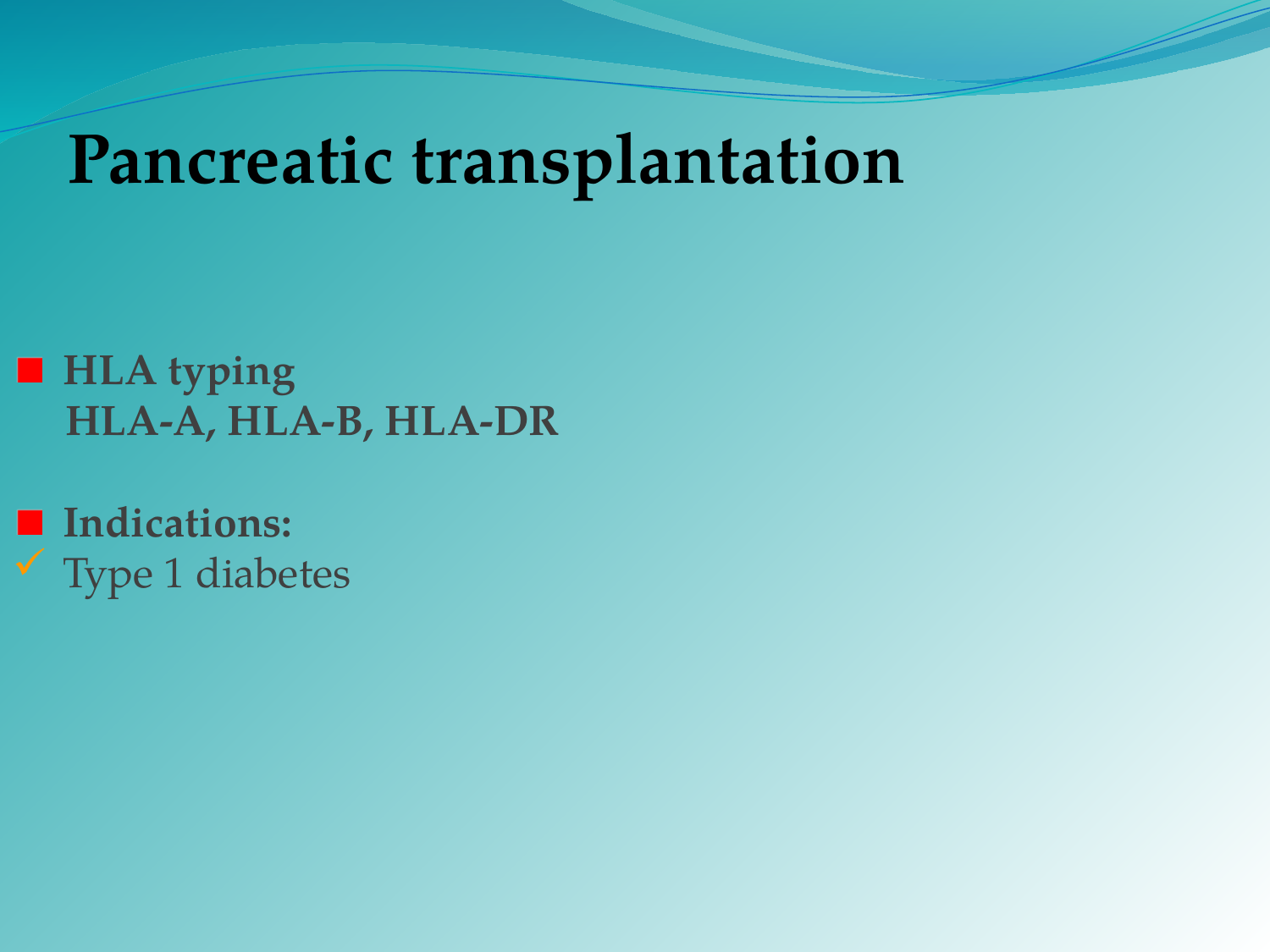

Pancreatic transplantation

HLA typing
     HLA-A, HLA-B, HLA-DR

Indications:
Type 1 diabetes